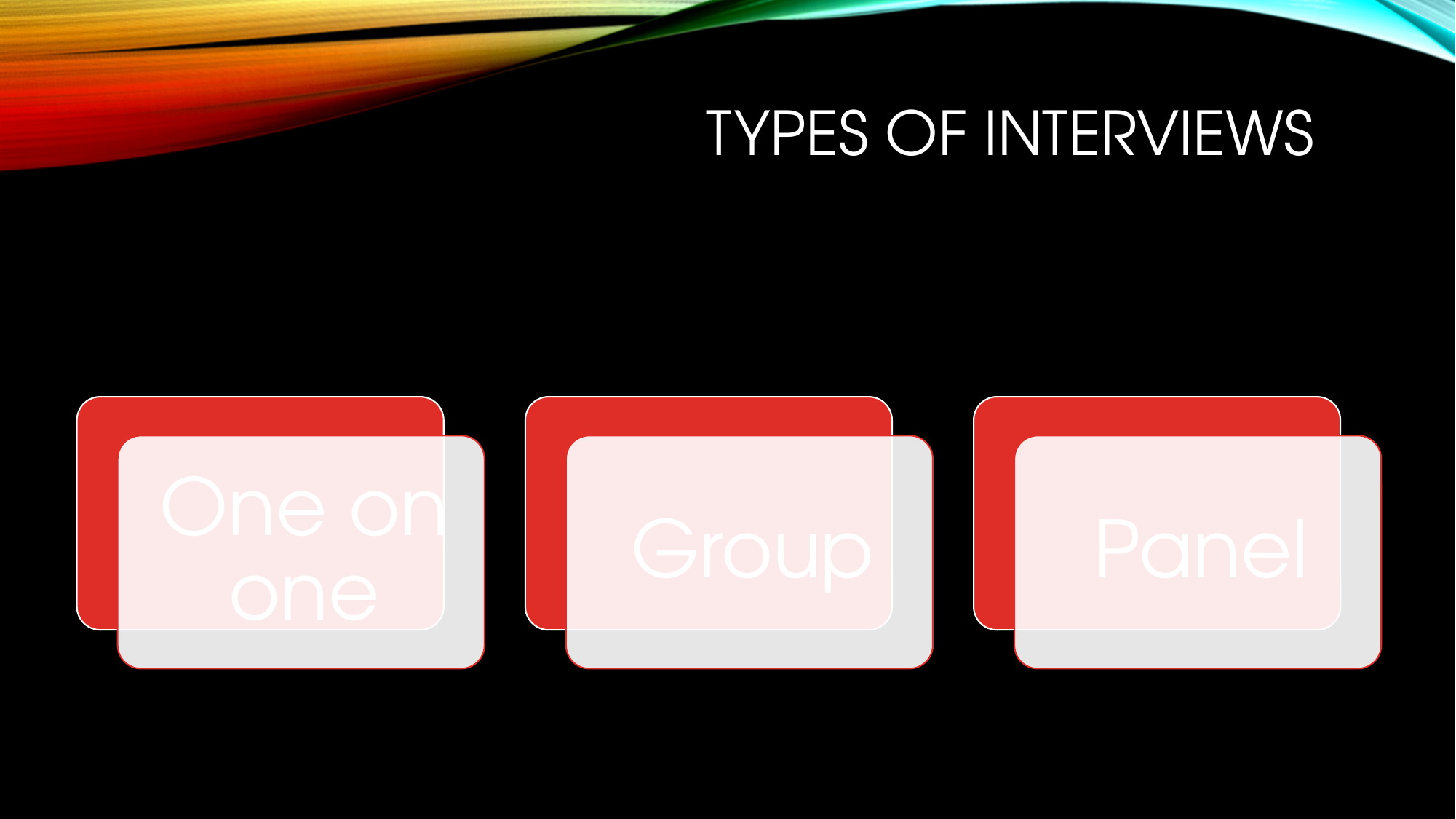

# Types of Interviews
One on one
Group
Panel